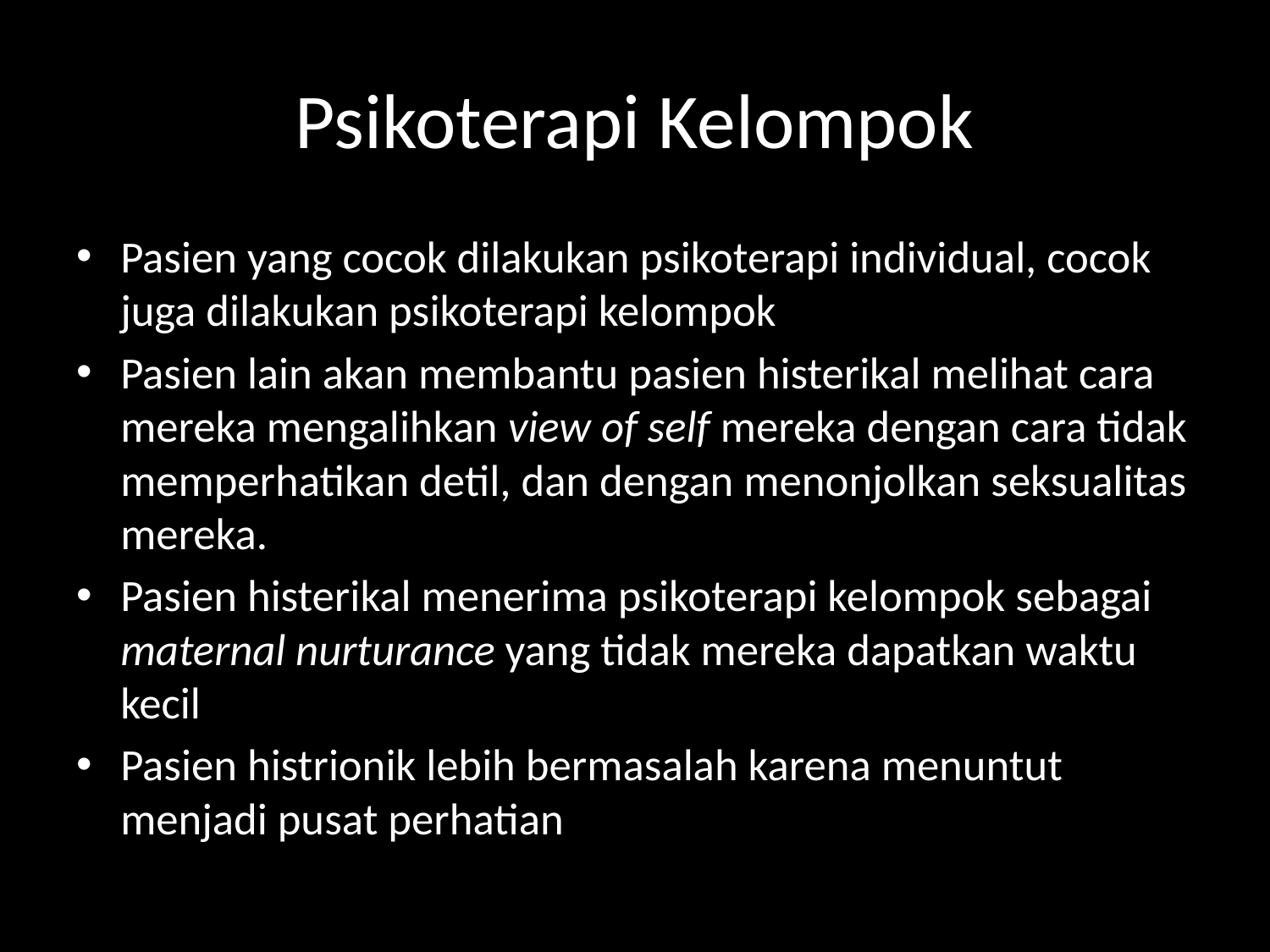

# Psikoterapi Kelompok
Pasien yang cocok dilakukan psikoterapi individual, cocok juga dilakukan psikoterapi kelompok
Pasien lain akan membantu pasien histerikal melihat cara mereka mengalihkan view of self mereka dengan cara tidak memperhatikan detil, dan dengan menonjolkan seksualitas mereka.
Pasien histerikal menerima psikoterapi kelompok sebagai maternal nurturance yang tidak mereka dapatkan waktu kecil
Pasien histrionik lebih bermasalah karena menuntut menjadi pusat perhatian